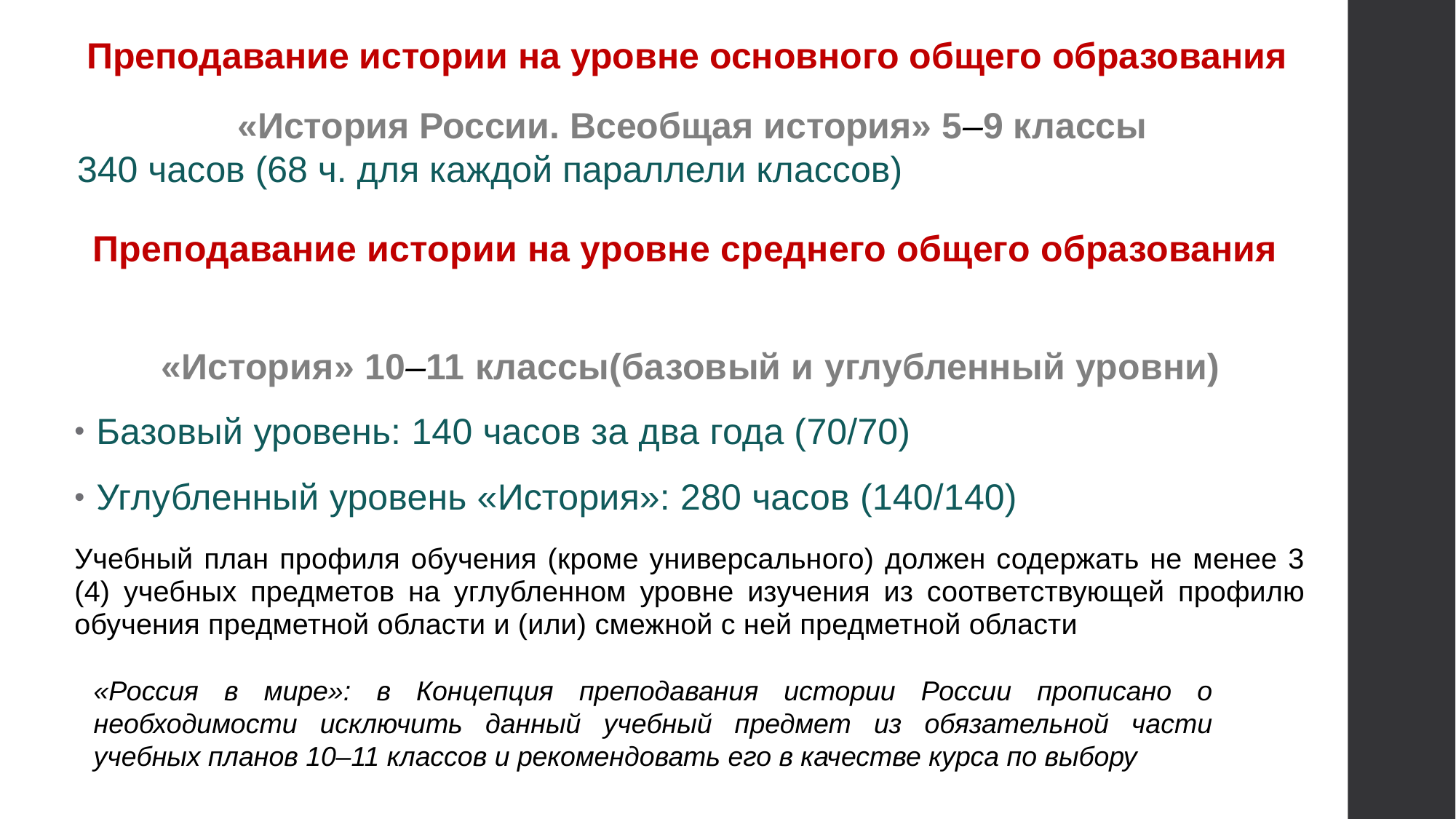

Преподавание истории на уровне основного общего образования

«История России. Всеобщая история» 5–9 классы
340 часов (68 ч. для каждой параллели классов)

Преподавание истории на уровне среднего общего образования

«История» 10–11 классы(базовый и углубленный уровни)
Базовый уровень: 140 часов за два года (70/70)
Углубленный уровень «История»: 280 часов (140/140)
Учебный план профиля обучения (кроме универсального) должен содержать не менее 3 (4) учебных предметов на углубленном уровне изучения из соответствующей профилю обучения предметной области и (или) смежной с ней предметной области

«Россия в мире»: в Концепция преподавания истории России прописано о необходимости исключить данный учебный предмет из обязательной части учебных планов 10–11 классов и рекомендовать его в качестве курса по выбору